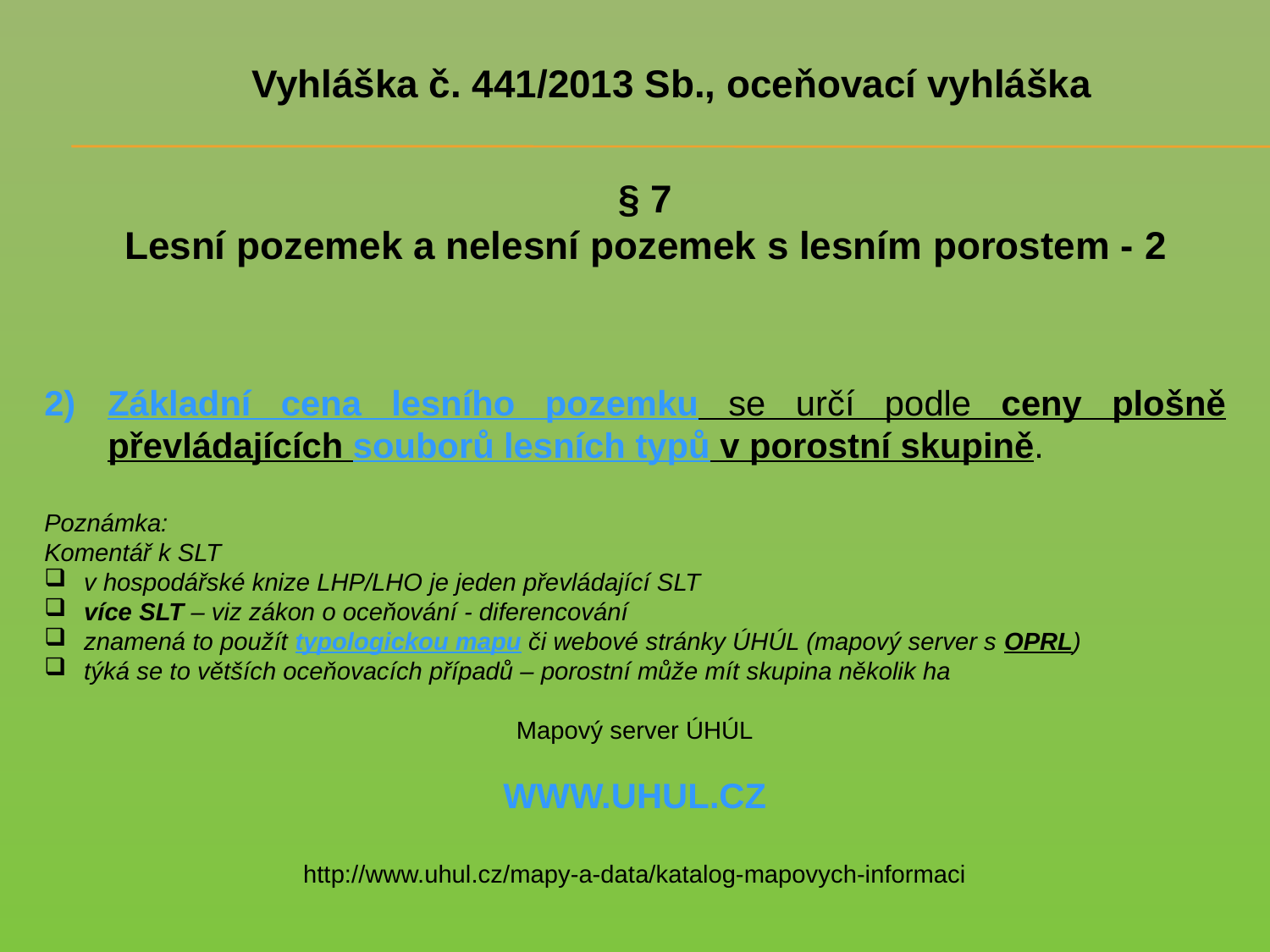

# Vyhláška č. 441/2013 Sb., oceňovací vyhláška
§ 7
Lesní pozemek a nelesní pozemek s lesním porostem - 2
Základní cena lesního pozemku se určí podle ceny plošně převládajících souborů lesních typů v porostní skupině.

Poznámka:
Komentář k SLT
v hospodářské knize LHP/LHO je jeden převládající SLT
více SLT – viz zákon o oceňování - diferencování
znamená to použít typologickou mapu či webové stránky ÚHÚL (mapový server s OPRL)
týká se to větších oceňovacích případů – porostní může mít skupina několik ha

Mapový server ÚHÚL
WWW.UHUL.CZ
http://www.uhul.cz/mapy-a-data/katalog-mapovych-informaci